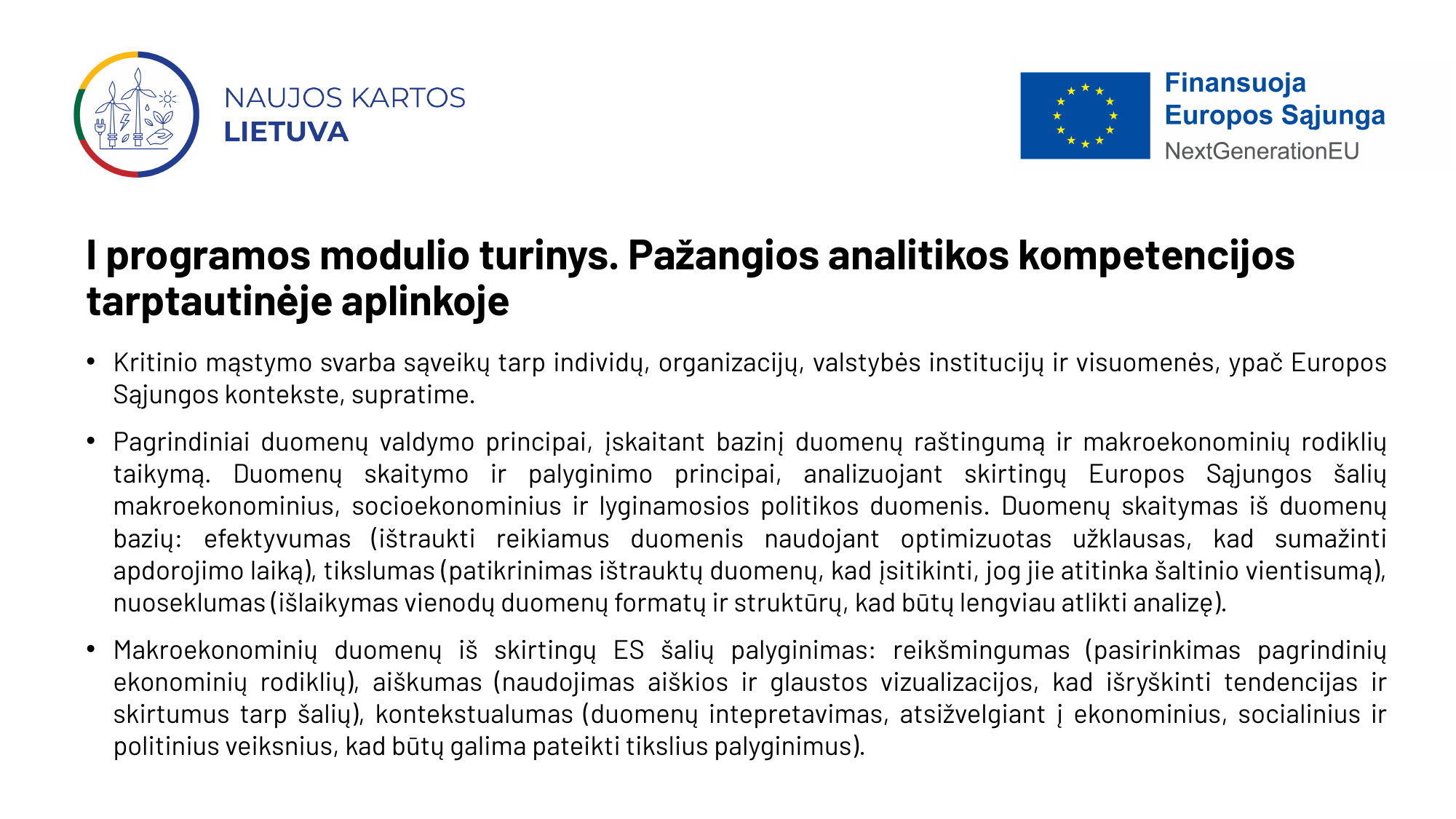

# I programos modulio turinys. Pažangios analitikos kompetencijos tarptautinėje aplinkoje
Kritinio mąstymo svarba sąveikų tarp individų, organizacijų, valstybės institucijų ir visuomenės, ypač Europos Sąjungos kontekste, supratime.
Pagrindiniai duomenų valdymo principai, įskaitant bazinį duomenų raštingumą ir makroekonominių rodiklių taikymą. Duomenų skaitymo ir palyginimo principai, analizuojant skirtingų Europos Sąjungos šalių makroekonominius, socioekonominius ir lyginamosios politikos duomenis. Duomenų skaitymas iš duomenų bazių: efektyvumas (ištraukti reikiamus duomenis naudojant optimizuotas užklausas, kad sumažinti apdorojimo laiką), tikslumas (patikrinimas ištrauktų duomenų, kad įsitikinti, jog jie atitinka šaltinio vientisumą), nuoseklumas (išlaikymas vienodų duomenų formatų ir struktūrų, kad būtų lengviau atlikti analizę).
Makroekonominių duomenų iš skirtingų ES šalių palyginimas: reikšmingumas (pasirinkimas pagrindinių ekonominių rodiklių), aiškumas (naudojimas aiškios ir glaustos vizualizacijos, kad išryškinti tendencijas ir skirtumus tarp šalių), kontekstualumas (duomenų intepretavimas, atsižvelgiant į ekonominius, socialinius ir politinius veiksnius, kad būtų galima pateikti tikslius palyginimus).